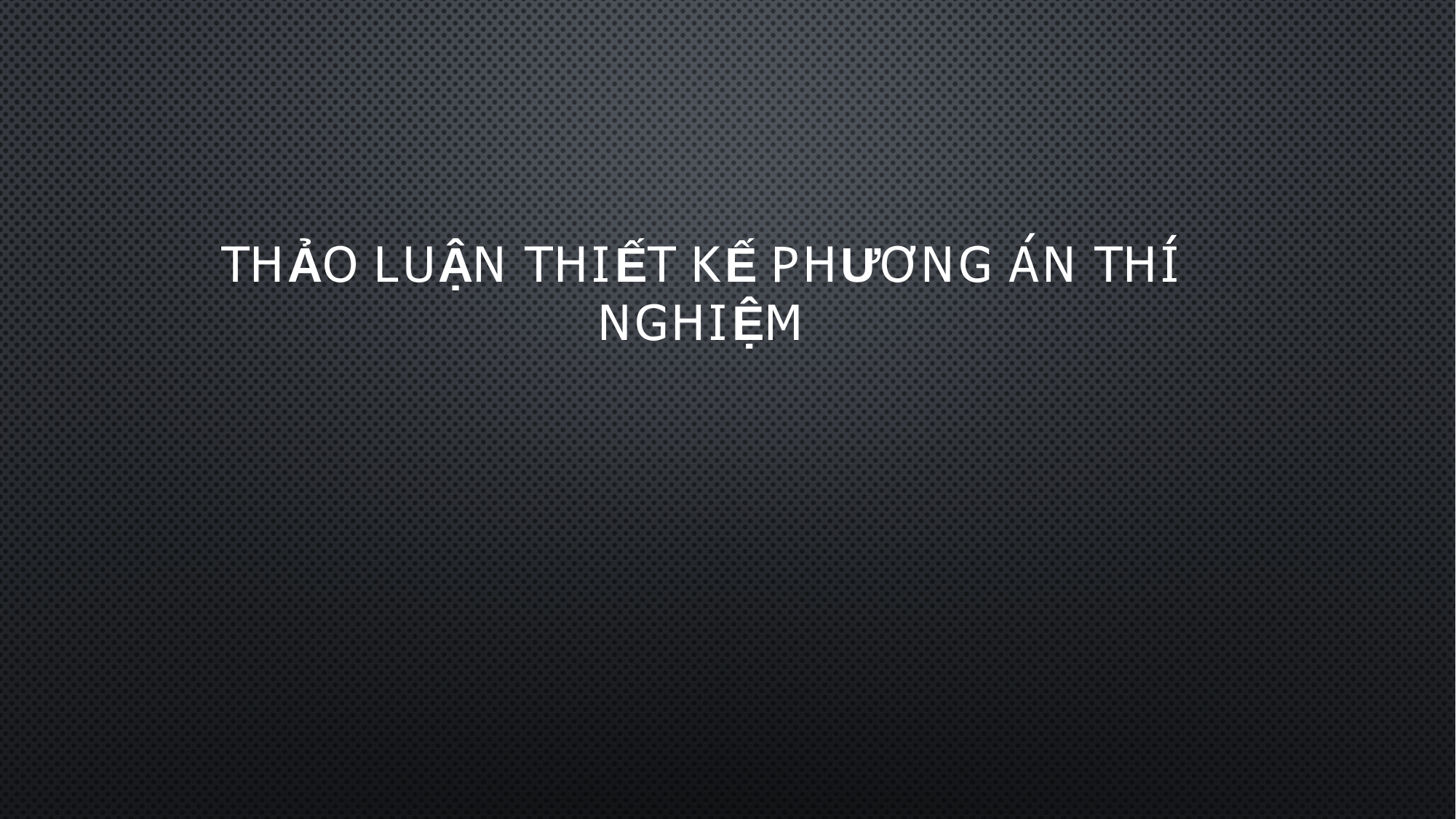

THẢO LUẬN THIẾT KẾ PHƯƠNG ÁN THÍ NGHIỆM